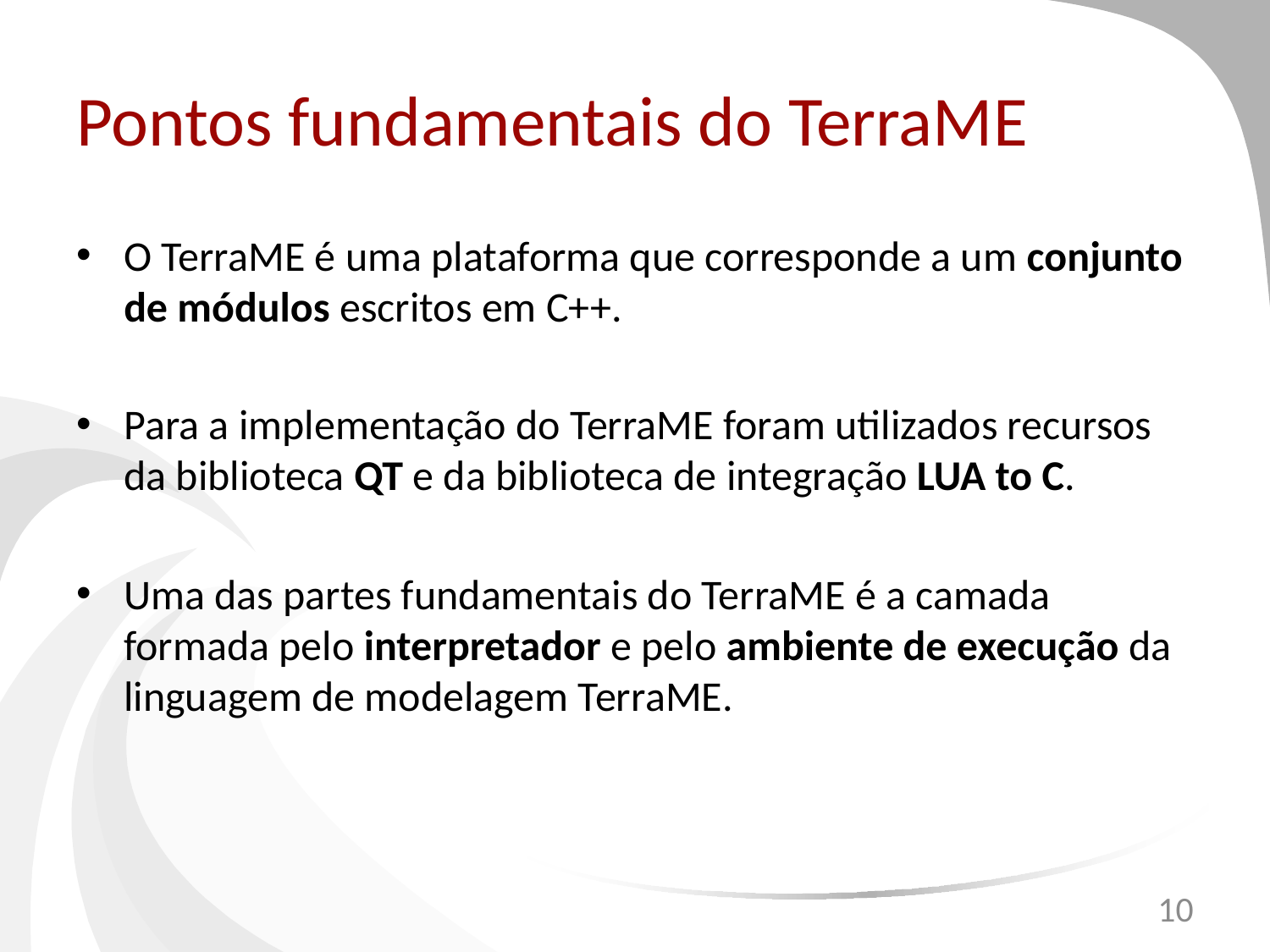

# Pontos fundamentais do TerraME
O TerraME é uma plataforma que corresponde a um conjunto de módulos escritos em C++.

Para a implementação do TerraME foram utilizados recursos da biblioteca QT e da biblioteca de integração LUA to C.

Uma das partes fundamentais do TerraME é a camada formada pelo interpretador e pelo ambiente de execução da linguagem de modelagem TerraME.

10